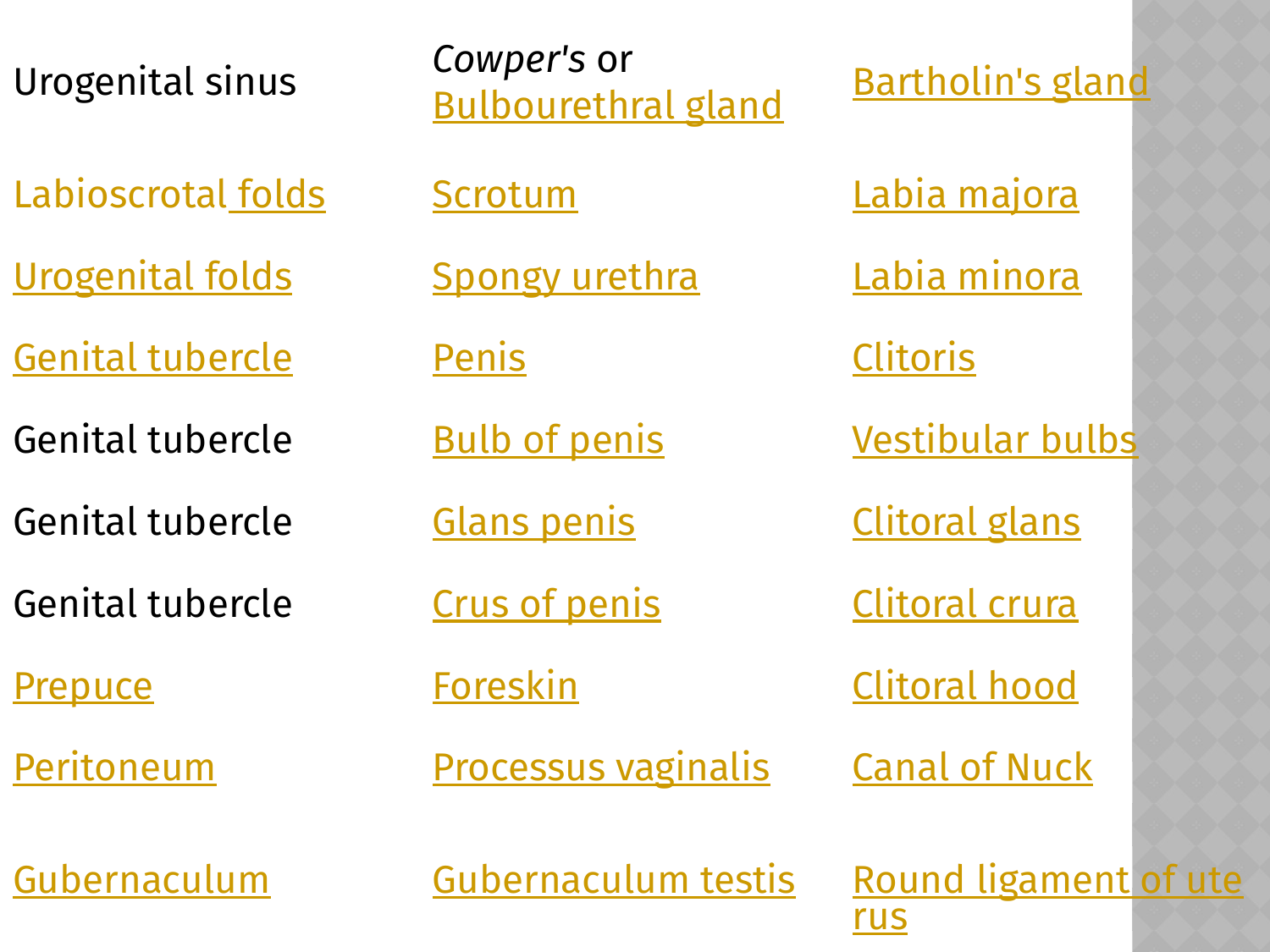

| Urogenital sinus | Cowper's or Bulbourethral gland | Bartholin's gland |
| --- | --- | --- |
| Labioscrotal folds | Scrotum | Labia majora |
| Urogenital folds | Spongy urethra | Labia minora |
| Genital tubercle | Penis | Clitoris |
| Genital tubercle | Bulb of penis | Vestibular bulbs |
| Genital tubercle | Glans penis | Clitoral glans |
| Genital tubercle | Crus of penis | Clitoral crura |
| Prepuce | Foreskin | Clitoral hood |
| Peritoneum | Processus vaginalis | Canal of Nuck |
| Gubernaculum | Gubernaculum testis | Round ligament of uterus |